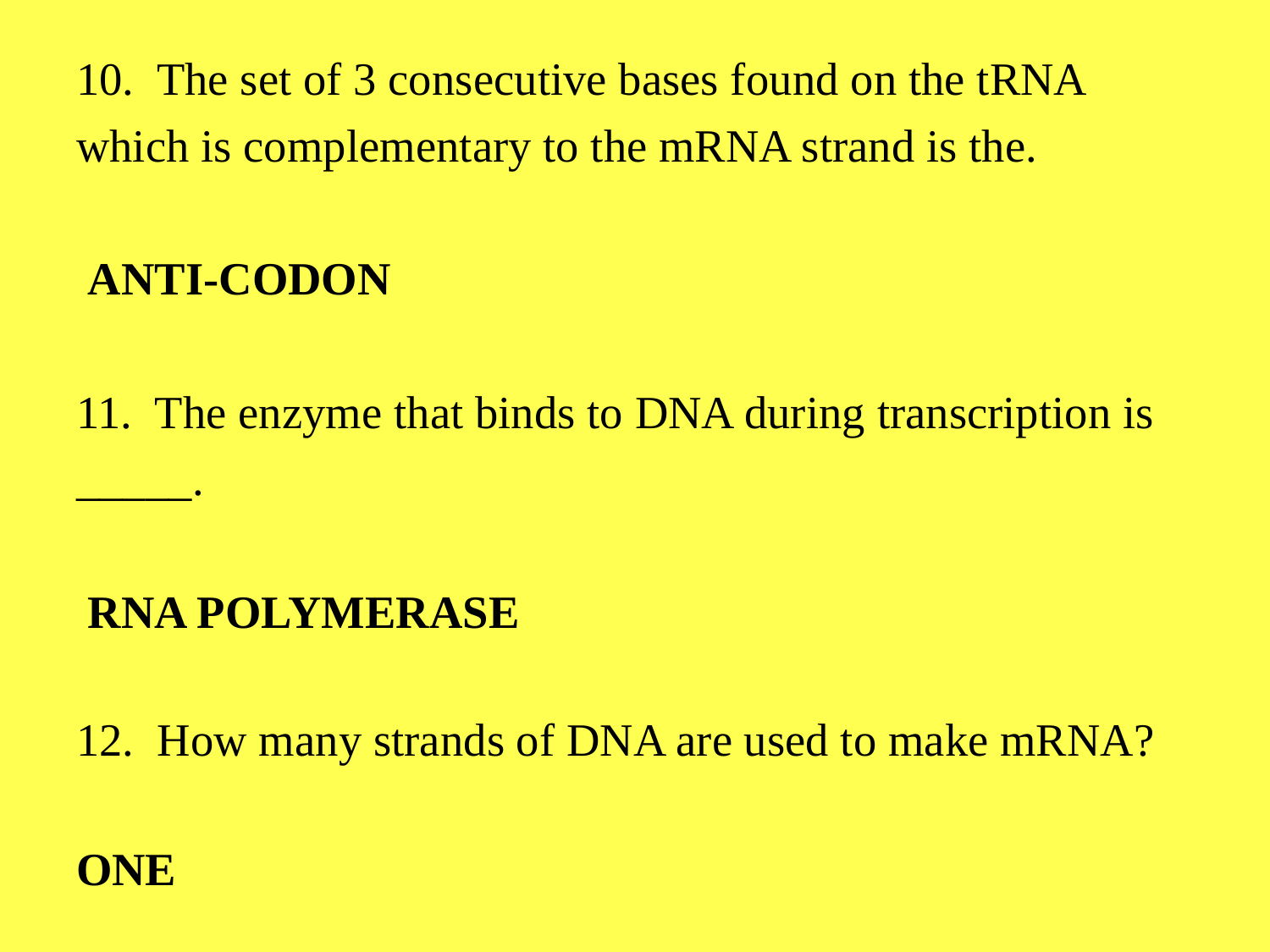

10.  The set of 3 consecutive bases found on the tRNA which is complementary to the mRNA strand is the.

 ANTI-CODON

11.  The enzyme that binds to DNA during transcription is _____.

 RNA POLYMERASE

12.  How many strands of DNA are used to make mRNA?

ONE